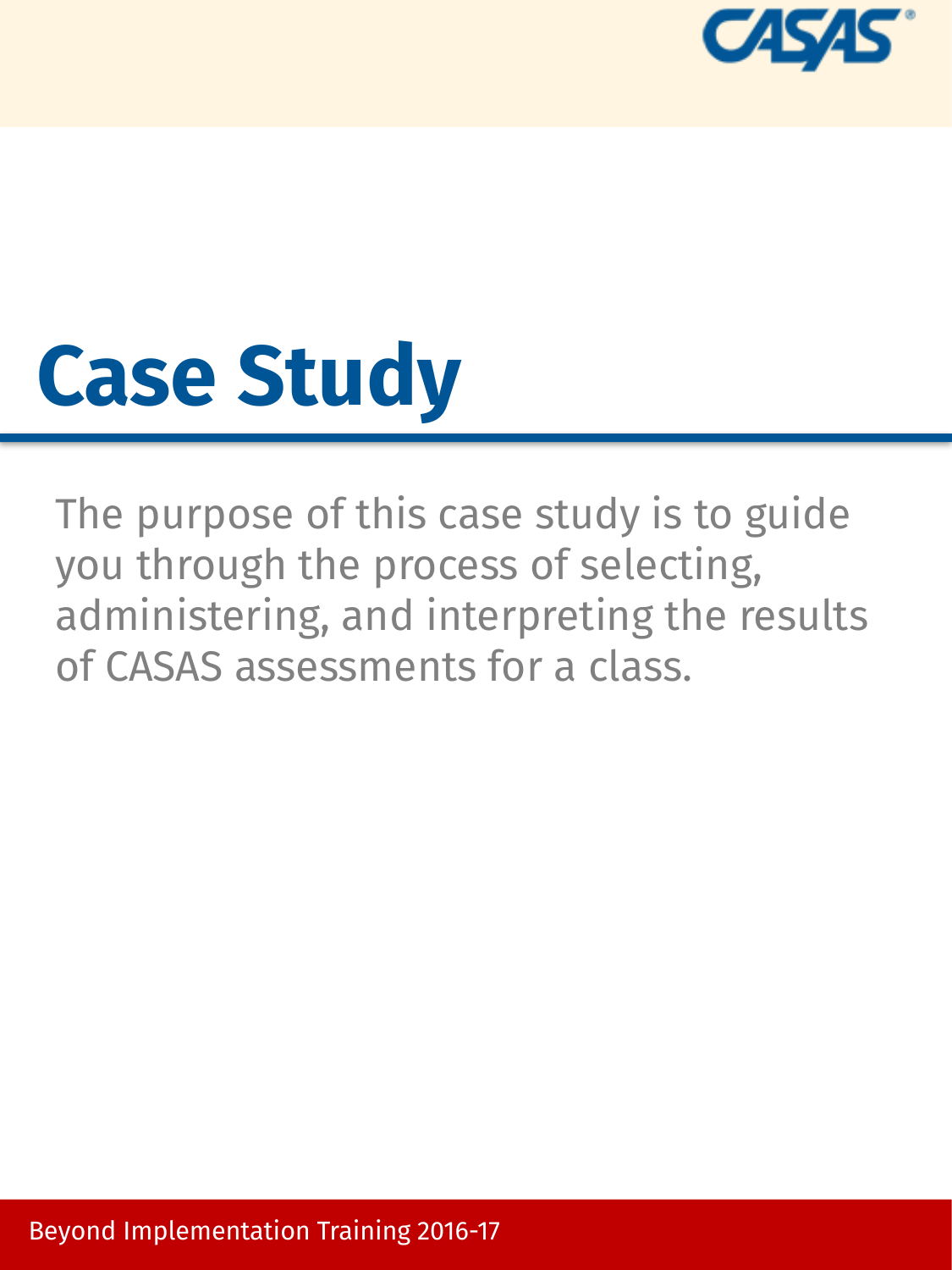

# Case Study
The purpose of this case study is to guide you through the process of selecting, administering, and interpreting the results of CASAS assessments for a class.

Beyond Implementation Training 2016-17